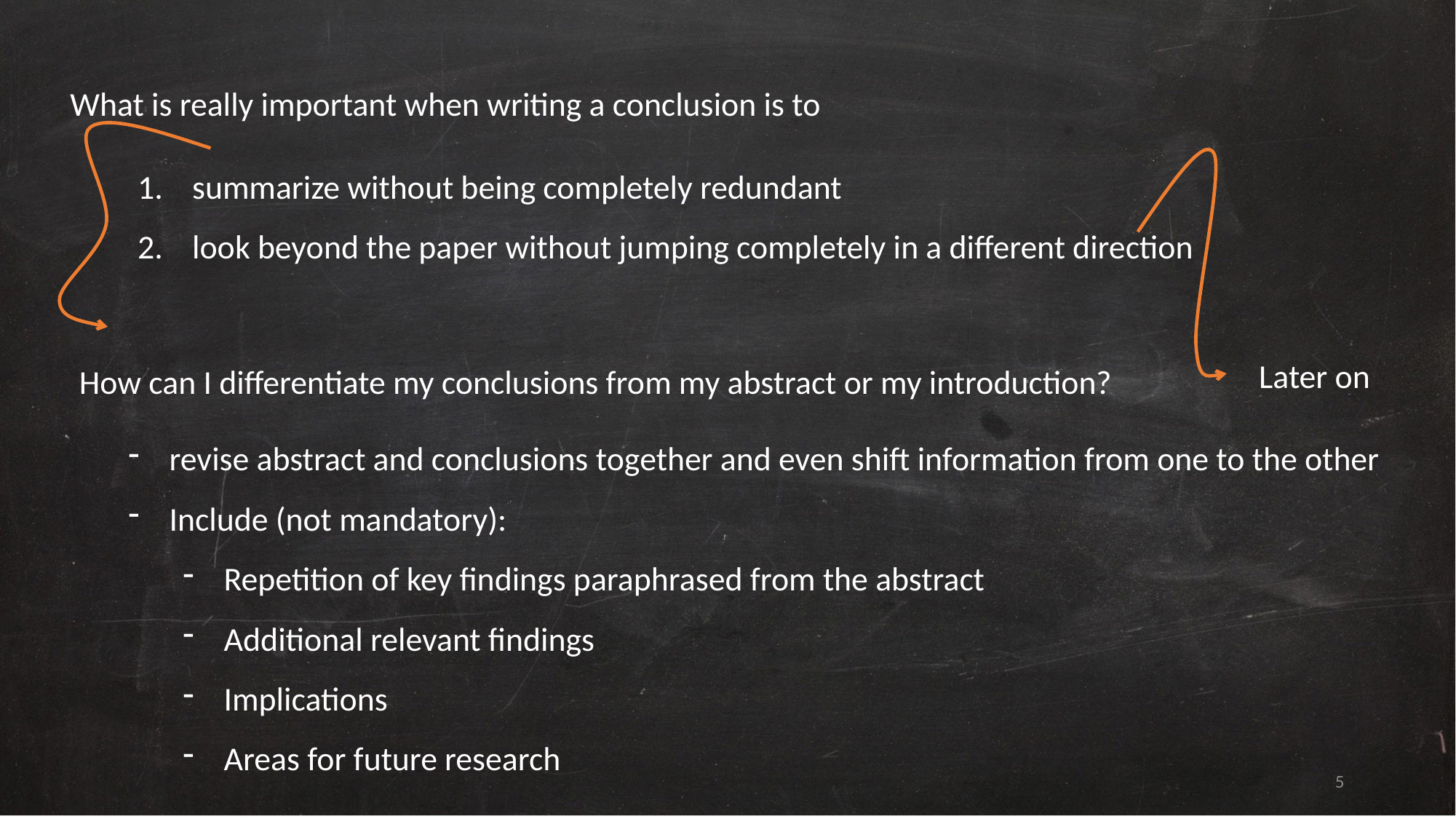

What is really important when writing a conclusion is to

summarize without being completely redundant
look beyond the paper without jumping completely in a different direction

Later on
How can I differentiate my conclusions from my abstract or my introduction?
revise abstract and conclusions together and even shift information from one to the other
Include (not mandatory):
Repetition of key findings paraphrased from the abstract
Additional relevant findings
Implications
Areas for future research
5